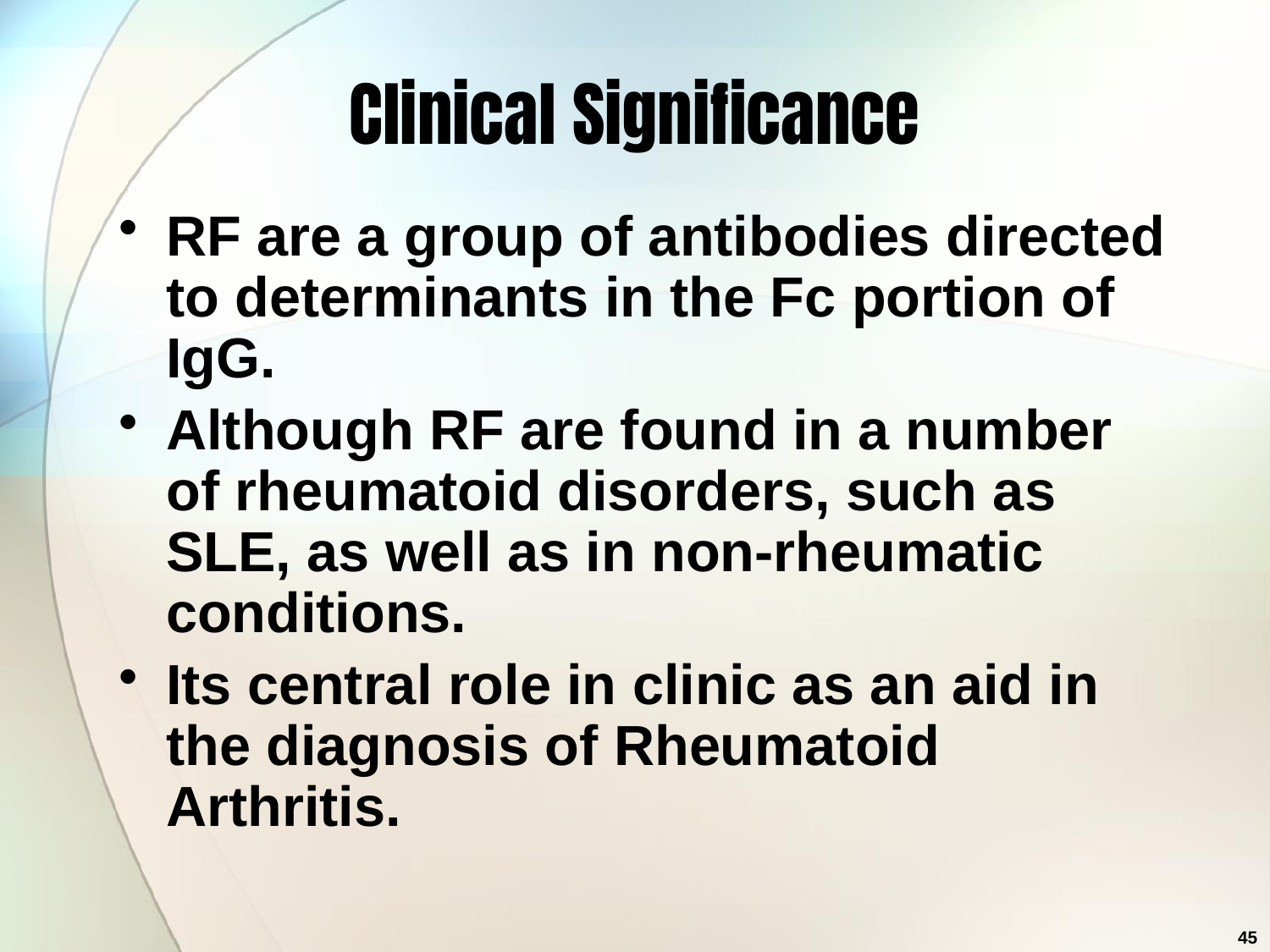

# Clinical Significance
RF are a group of antibodies directed to determinants in the Fc portion of IgG.
Although RF are found in a number of rheumatoid disorders, such as SLE, as well as in non-rheumatic conditions.
Its central role in clinic as an aid in the diagnosis of Rheumatoid Arthritis.
45